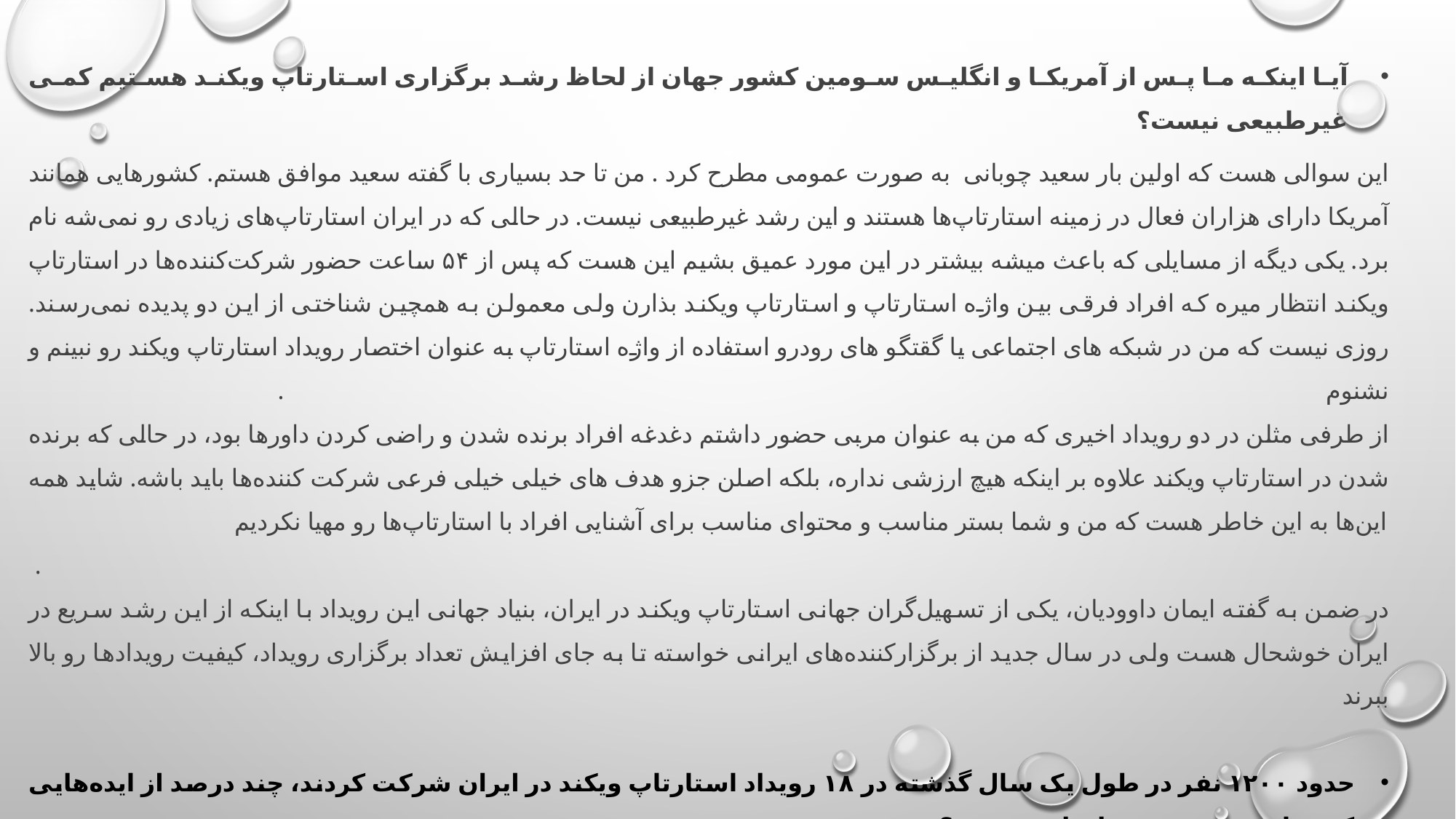

آیا اینکه ما پس از آمریکا و انگلیس سومین کشور جهان از لحاظ رشد برگزاری استارتاپ ویکند هستیم کمی غیرطبیعی نیست؟
این سوالی هست که اولین بار سعید چوبانی  به صورت عمومی مطرح کرد . من تا حد بسیاری با گفته سعید موافق هستم. کشورهایی همانند آمریکا دارای هزاران فعال در زمینه استارتاپ‌ها هستند و این رشد غیرطبیعی نیست. در حالی که در ایران استارتاپ‌های زیادی رو نمی‌شه نام برد. یکی دیگه از مسایلی که باعث میشه بیشتر در این مورد عمیق بشیم این هست که پس از ۵۴ ساعت حضور شرکت‌کننده‌ها در استارتاپ ویکند انتظار میره که افراد فرقی بین واژه استارتاپ و استارتاپ ویکند بذارن ولی معمولن به همچین شناختی از این دو پدیده نمی‌رسند. روزی نیست که من در شبکه های اجتماعی یا گقتگو های رودرو استفاده از واژه استارتاپ به عنوان اختصار رویداد استارتاپ ویکند رو نبینم و نشنوم                                                                                 . 
از طرفی مثلن در دو رویداد اخیری که من به عنوان مربی حضور داشتم دغدغه افراد برنده شدن و راضی کردن داورها بود، در حالی که برنده شدن در استارتاپ ویکند علاوه بر اینکه هیچ ارزشی نداره، بلکه اصلن جزو هدف های خیلی خیلی فرعی شرکت کننده‌ها باید باشه. شاید همه این‌ها به این خاطر هست که من و شما بستر مناسب و محتوای مناسب برای آشنایی افراد با استارتاپ‌ها رو مهیا نکردیم                                            . 
در ضمن به گفته ایمان داوودیان، یکی از تسهیل‌گران جهانی استارتاپ ویکند در ایران، بنیاد جهانی این رویداد با اینکه از این رشد سریع در ایران خوشحال هست ولی در سال جدید از برگزارکننده‌های ایرانی خواسته تا به جای افزایش تعداد برگزاری رویداد، کیفیت رویدادها رو بالا ببرند

حدود ۱۲۰۰ نفر در طول یک سال گذشته در ۱۸ رویداد استارتاپ ویکند در ایران شرکت کردند، چند درصد از ایده‌هایی که مطرح شدند به سرانجام رسیدند؟
فکر می‌کنم این سوال از اینجا ناشی میشه که انتظاراتی به عنوان خروجی از این رویداد داریم که اصلن در تعریف این رویداد نمی‌گنجه. واقعن چطور تیم‌های ده نفره می‌توانند در کنار هم باقی بمانند و به یک شرکت تبدیل شوند. علاوه براین با فرض اینکه مشکل تیم های پر جمعیت را با افزودن تعداد تیم ها و کاهش نفراد داخل آن‌ها، حل کردیم... بنظر شما چند سال نیاز هست که یک استارتاپ به نتیجه و سوددهی برسد؟ معمولن این عدد بین شش ماه تا چهارسال یا بیشتر است. پس اگر دنبال نتیجه باشیم احتمالاً چهار سال بعد بایستی برگردیم و به عقب نگاه کنیم                                                                    .